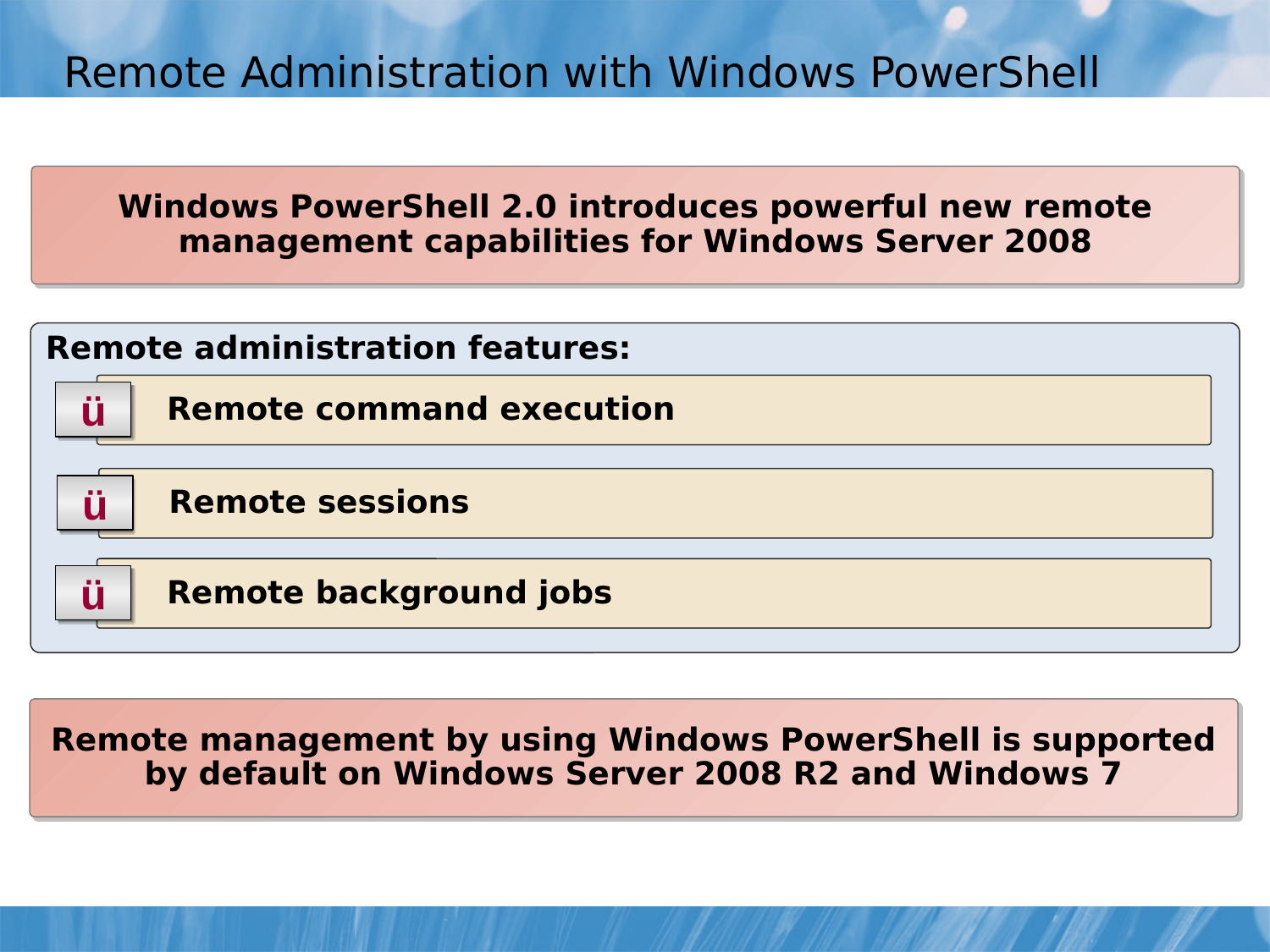

# Remote Administration with Windows PowerShell
Windows PowerShell 2.0 introduces powerful new remote management capabilities for Windows Server 2008
Remote administration features:
	   Remote command execution
ü
	   Remote sessions
ü
	   Remote background jobs
ü
Remote management by using Windows PowerShell is supported by default on Windows Server 2008 R2 and Windows 7